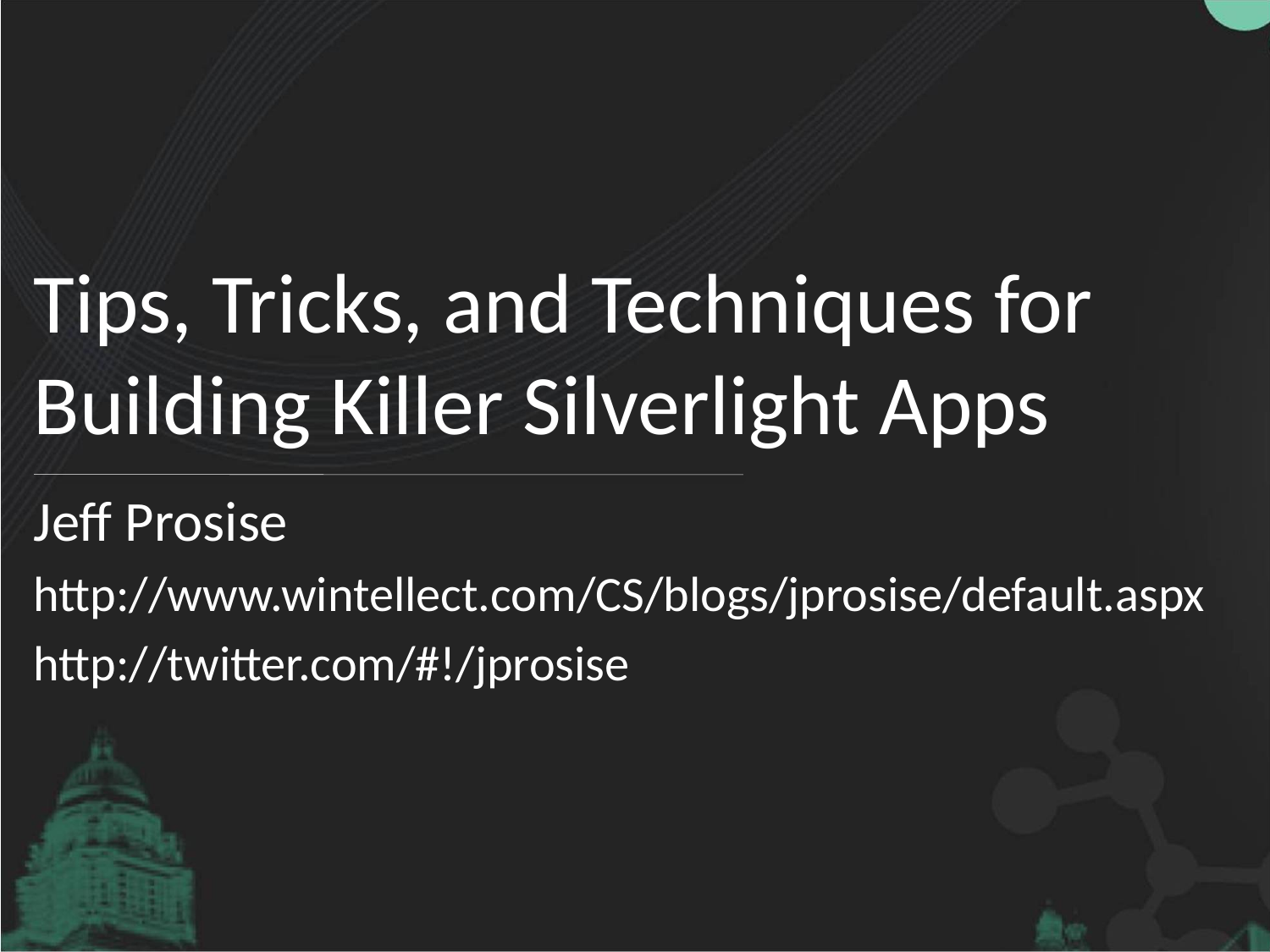

# Tips, Tricks, and Techniques for Building Killer Silverlight Apps
Jeff Prosise
http://www.wintellect.com/CS/blogs/jprosise/default.aspx
http://twitter.com/#!/jprosise